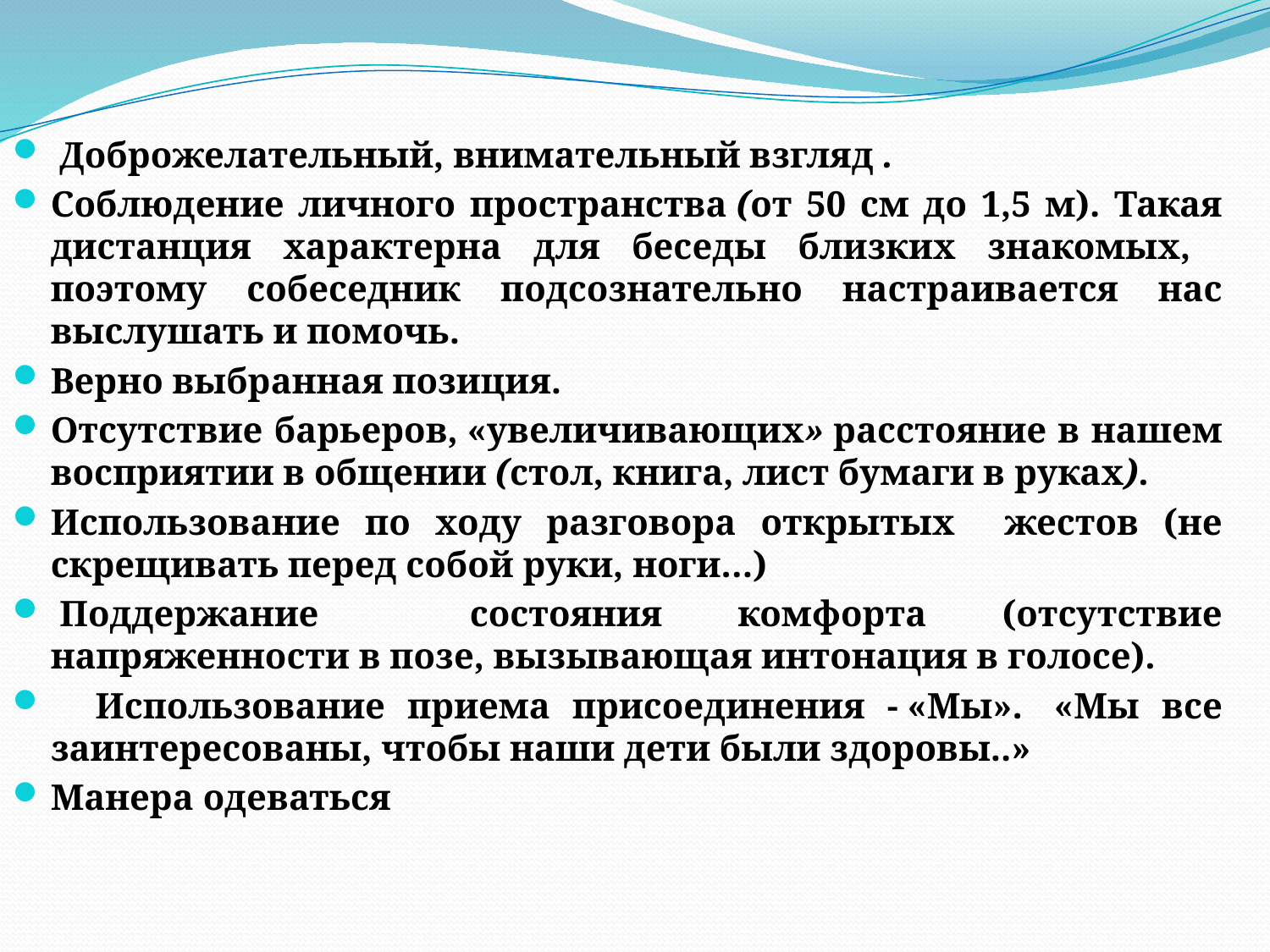

Доброжелательный, внимательный взгляд .
Соблюдение личного пространства (от 50 см до 1,5 м). Такая дистанция характерна для беседы близких знакомых,  поэтому собеседник подсознательно настраивается нас выслушать и помочь.
Верно выбранная позиция.
Отсутствие барьеров, «увеличивающих» расстояние в нашем восприятии в общении (стол, книга, лист бумаги в руках).
Использование по ходу разговора открытых  жестов (не скрещивать перед собой руки, ноги…)
 Поддержание  состояния комфорта (отсутствие напряженности в позе, вызывающая интонация в голосе).
  Использование приема присоединения - «Мы».  «Мы все заинтересованы, чтобы наши дети были здоровы..»
Манера одеваться